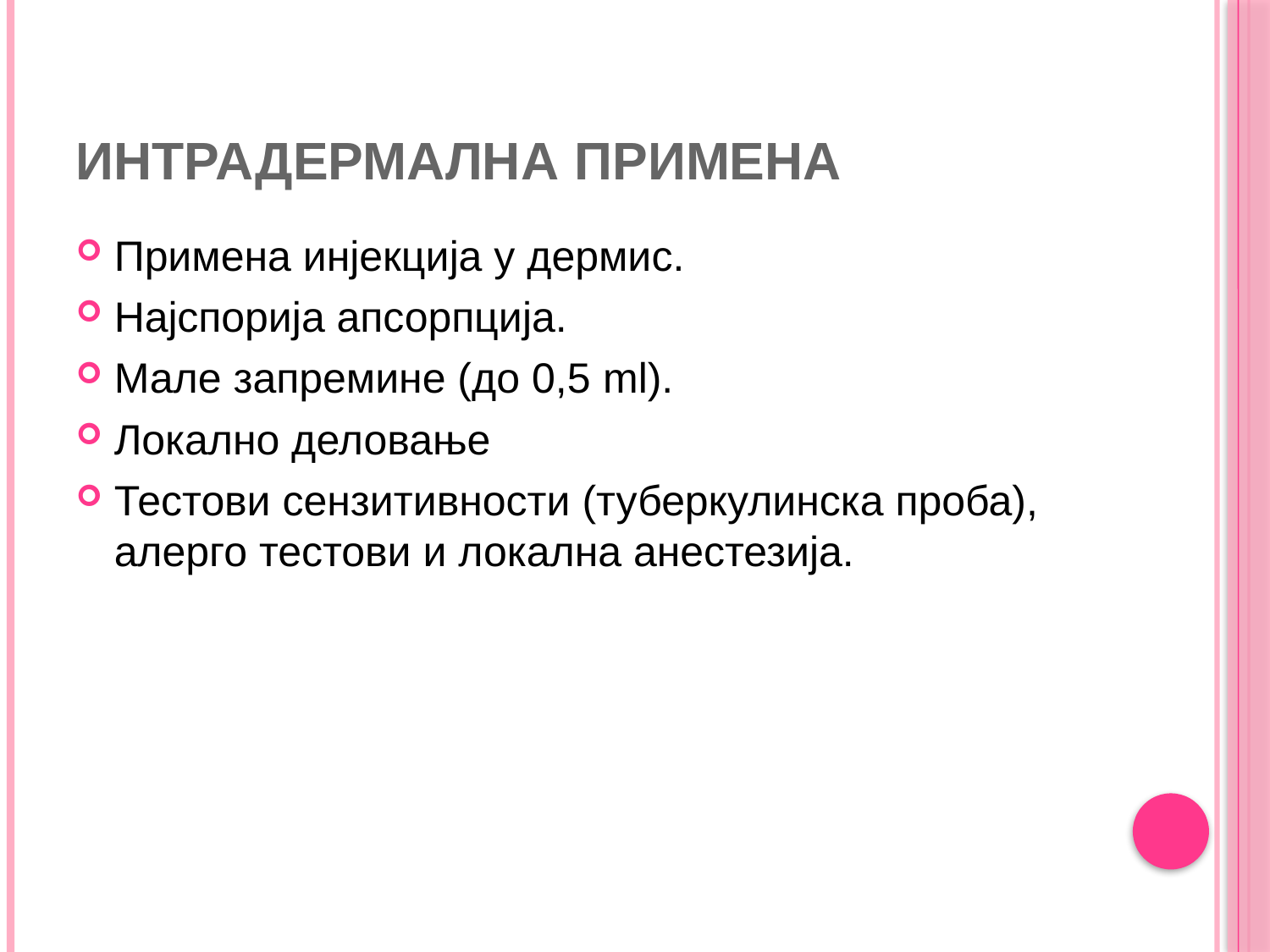

# Интрадермална примена
Примена инјекција у дермис.
Најспорија апсорпција.
Мале запремине (до 0,5 ml).
Локално деловање
Тестови сензитивности (туберкулинска проба), алерго тестови и локална анестезија.